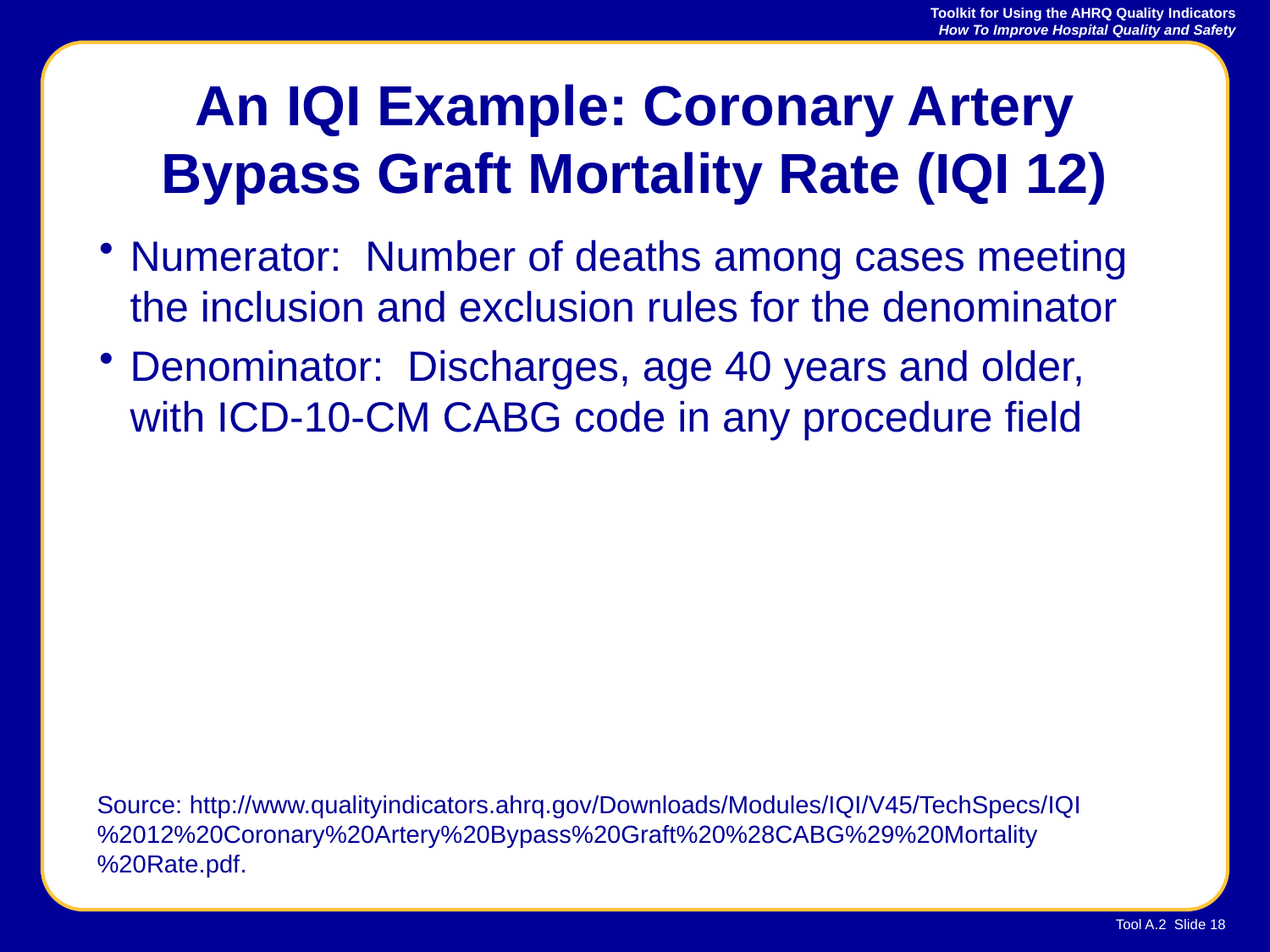

# An IQI Example: Coronary Artery Bypass Graft Mortality Rate (IQI 12)
Numerator:  Number of deaths among cases meeting the inclusion and exclusion rules for the denominator
Denominator:  Discharges, age 40 years and older, with ICD-10-CM CABG code in any procedure field
Source: http://www.qualityindicators.ahrq.gov/Downloads/Modules/IQI/V45/TechSpecs/IQI%2012%20Coronary%20Artery%20Bypass%20Graft%20%28CABG%29%20Mortality%20Rate.pdf.